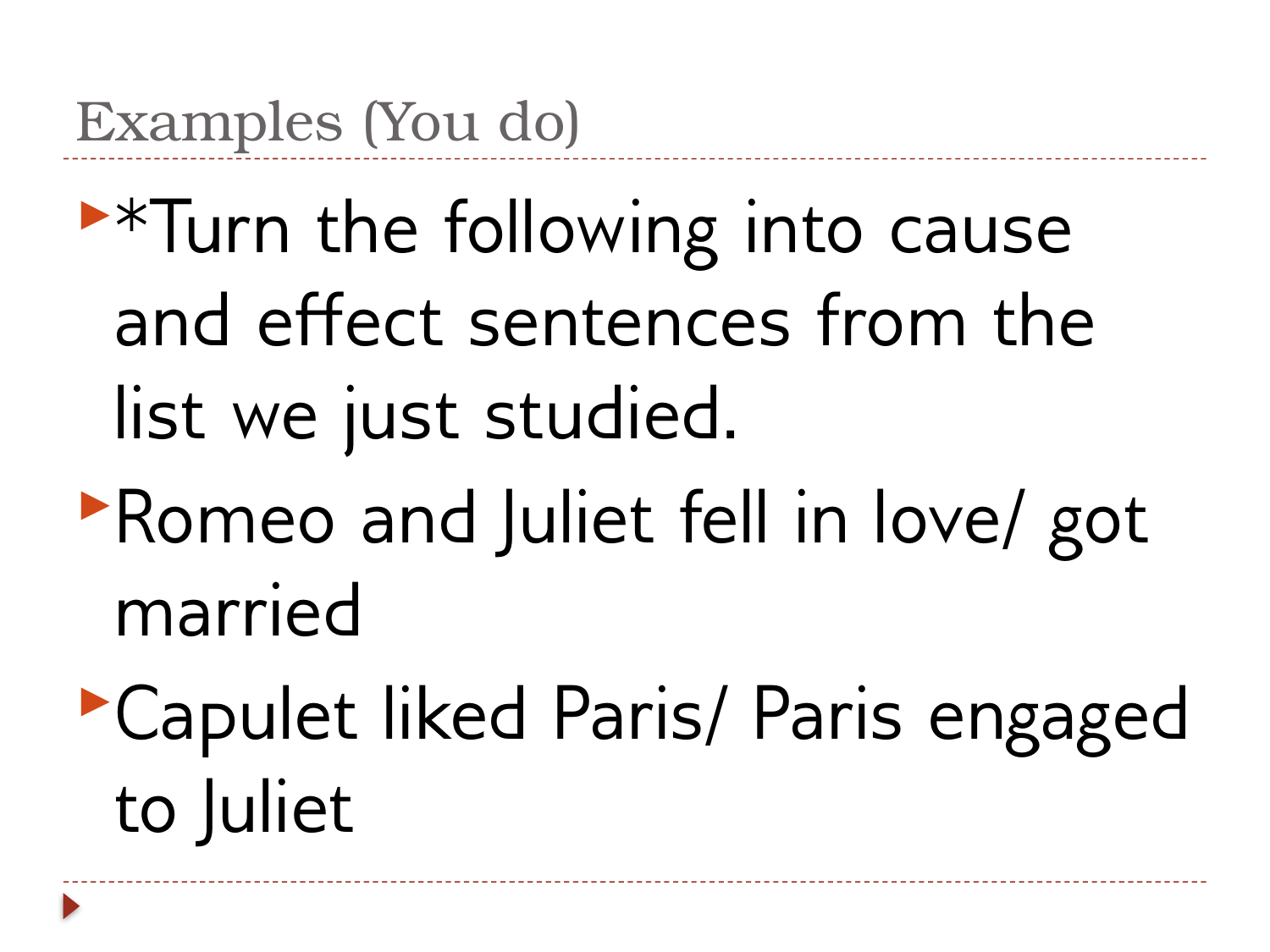

# Examples (You do)
*Turn the following into cause and effect sentences from the list we just studied.
Romeo and Juliet fell in love/ got married
Capulet liked Paris/ Paris engaged to Juliet